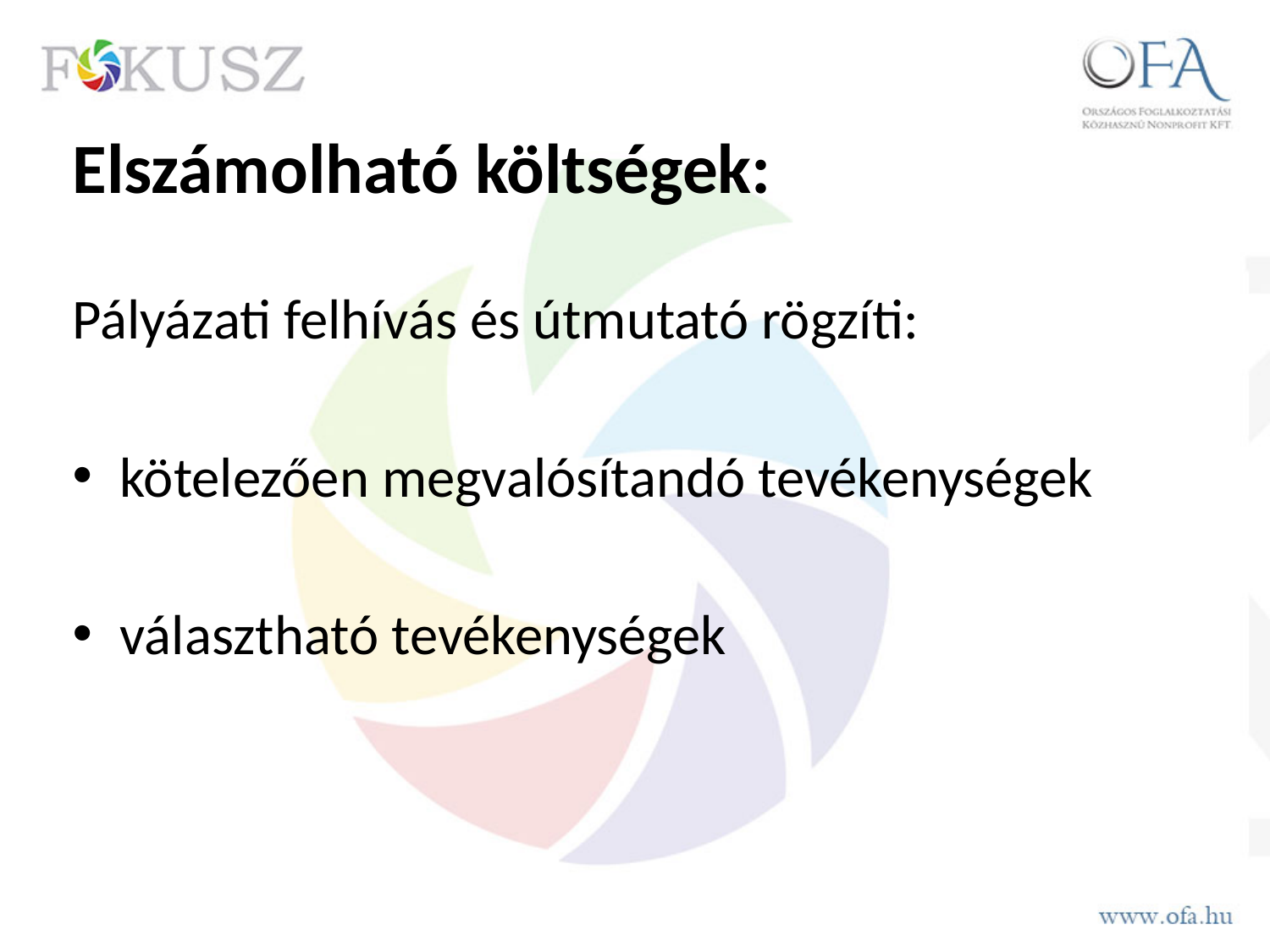

# Elszámolható költségek:
Pályázati felhívás és útmutató rögzíti:

kötelezően megvalósítandó tevékenységek

választható tevékenységek